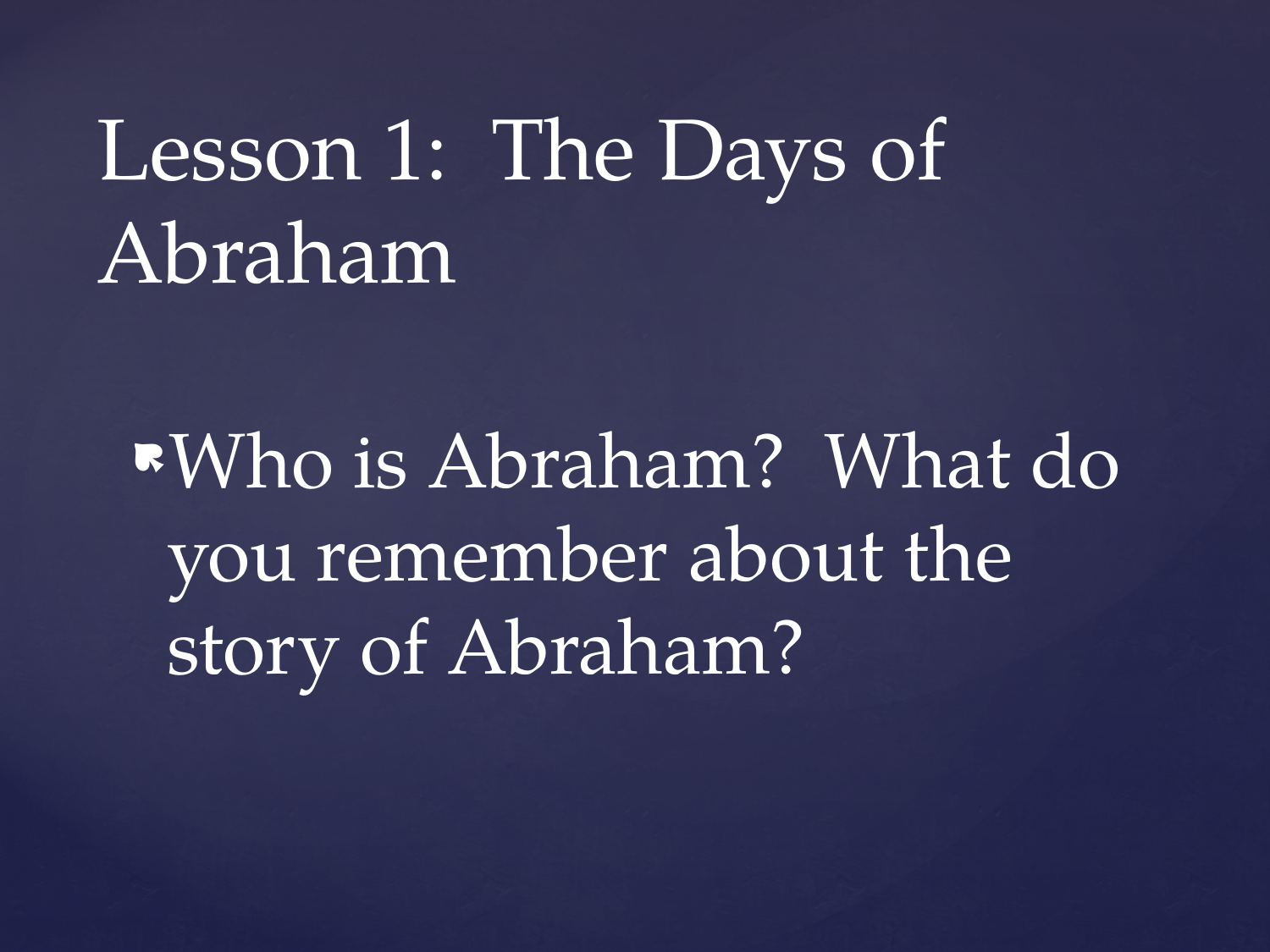

# Lesson 1:  The Days of Abraham
Who is Abraham?  What do you remember about the story of Abraham?